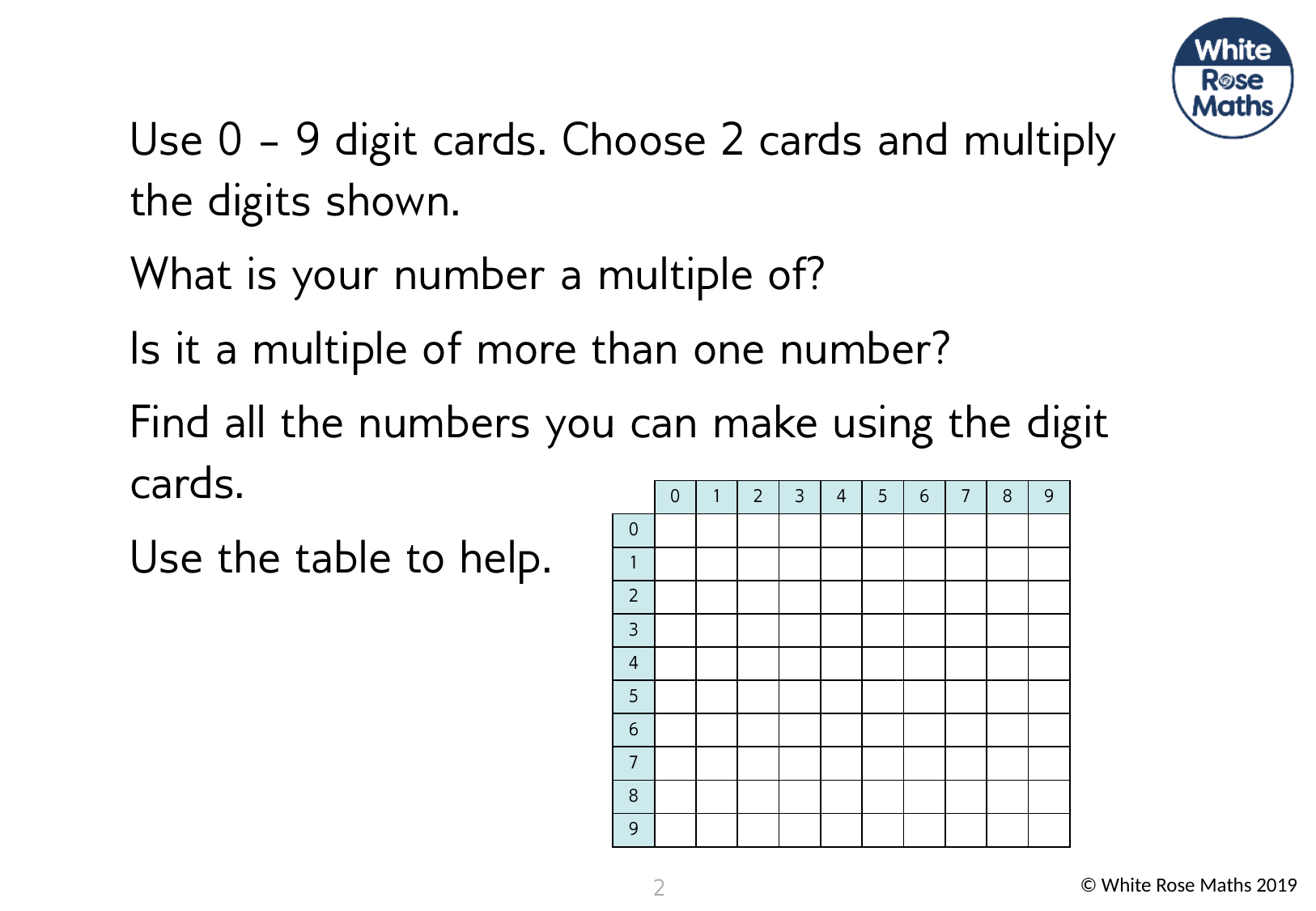

Use 0 – 9 digit cards. Choose 2 cards and multiply the digits shown.
What is your number a multiple of?
Is it a multiple of more than one number?
Find all the numbers you can make using the digit cards.
Use the table to help.
|  | 0 | 1 | 2 | 3 | 4 | 5 | 6 | 7 | 8 | 9 |
| --- | --- | --- | --- | --- | --- | --- | --- | --- | --- | --- |
| 0 |  |  |  |  |  |  |  |  |  |  |
| 1 |  |  |  |  |  |  |  |  |  |  |
| 2 |  |  |  |  |  |  |  |  |  |  |
| 3 |  |  |  |  |  |  |  |  |  |  |
| 4 |  |  |  |  |  |  |  |  |  |  |
| 5 |  |  |  |  |  |  |  |  |  |  |
| 6 |  |  |  |  |  |  |  |  |  |  |
| 7 |  |  |  |  |  |  |  |  |  |  |
| 8 |  |  |  |  |  |  |  |  |  |  |
| 9 |  |  |  |  |  |  |  |  |  |  |
2